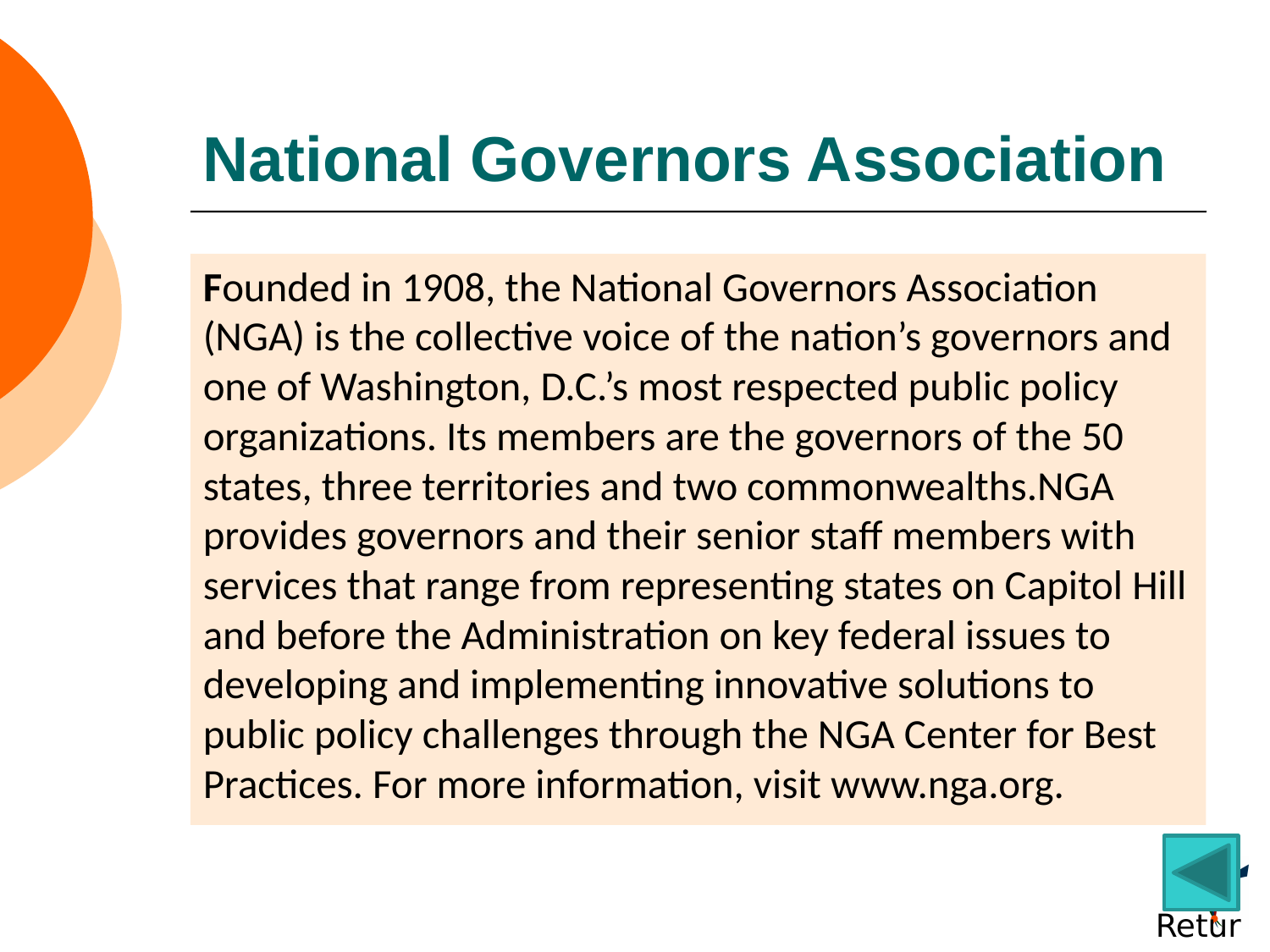

# National Governors Association
Founded in 1908, the National Governors Association (NGA) is the collective voice of the nation’s governors and one of Washington, D.C.’s most respected public policy organizations. Its members are the governors of the 50 states, three territories and two commonwealths.NGA provides governors and their senior staff members with services that range from representing states on Capitol Hill and before the Administration on key federal issues to developing and implementing innovative solutions to public policy challenges through the NGA Center for Best Practices. For more information, visit www.nga.org.

Return